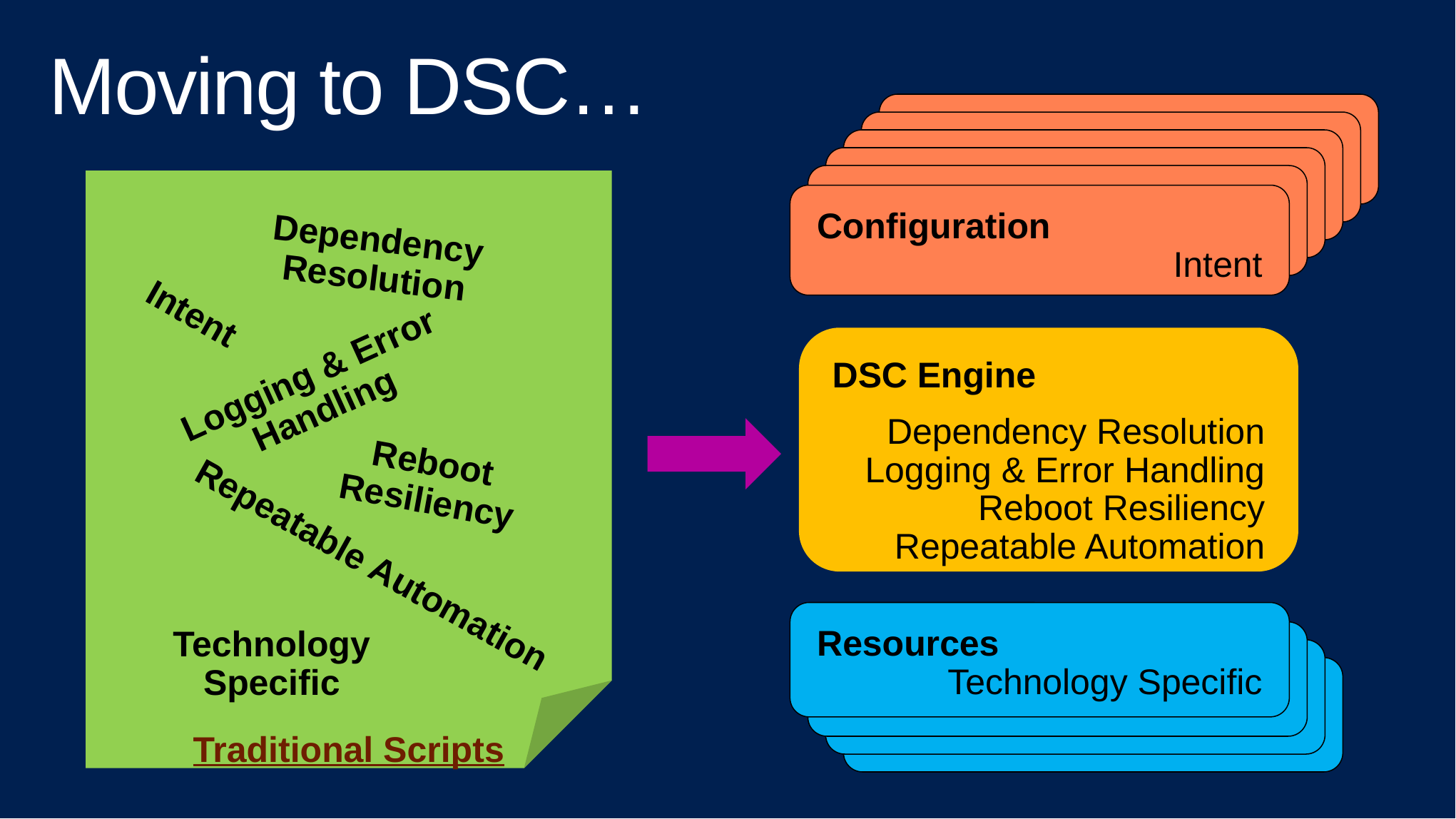

# Moving to DSC…

Configuration
Intent

Traditional Scripts
Dependency Resolution
Intent
DSC Engine
Dependency Resolution
Logging & Error Handling
Reboot Resiliency
Repeatable Automation
Logging & Error Handling

Reboot Resiliency
Repeatable Automation
Resources
Technology Specific

Technology Specific